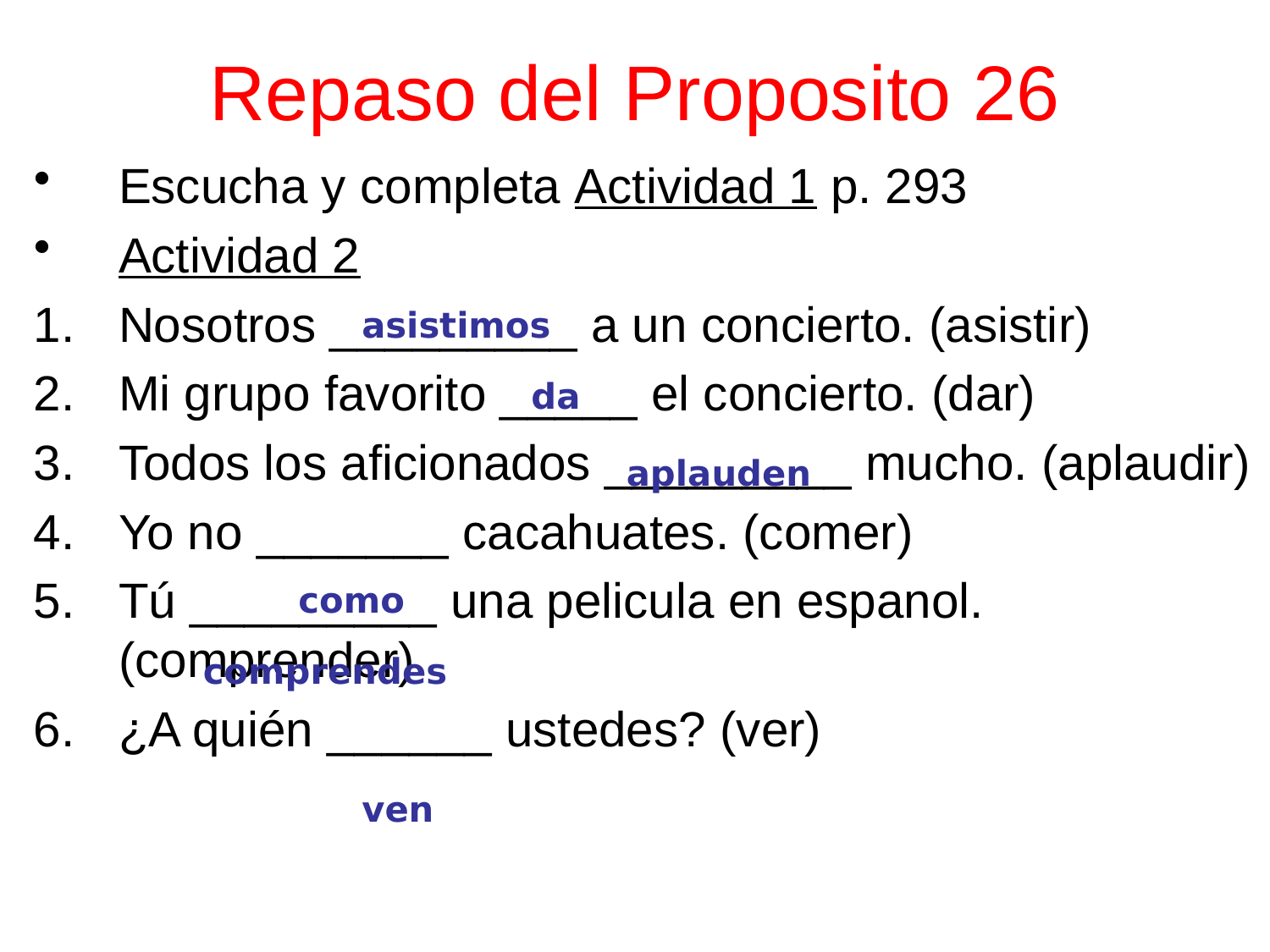

# Repaso del Proposito 26
Escucha y completa Actividad 1 p. 293
Actividad 2
Nosotros _________ a un concierto. (asistir)
Mi grupo favorito _____ el concierto. (dar)
Todos los aficionados _________ mucho. (aplaudir)
Yo no _______ cacahuates. (comer)
Tú _________ una pelicula en espanol. (comprender)
¿A quién ______ ustedes? (ver)
asistimos
da
aplauden
como
comprendes
ven